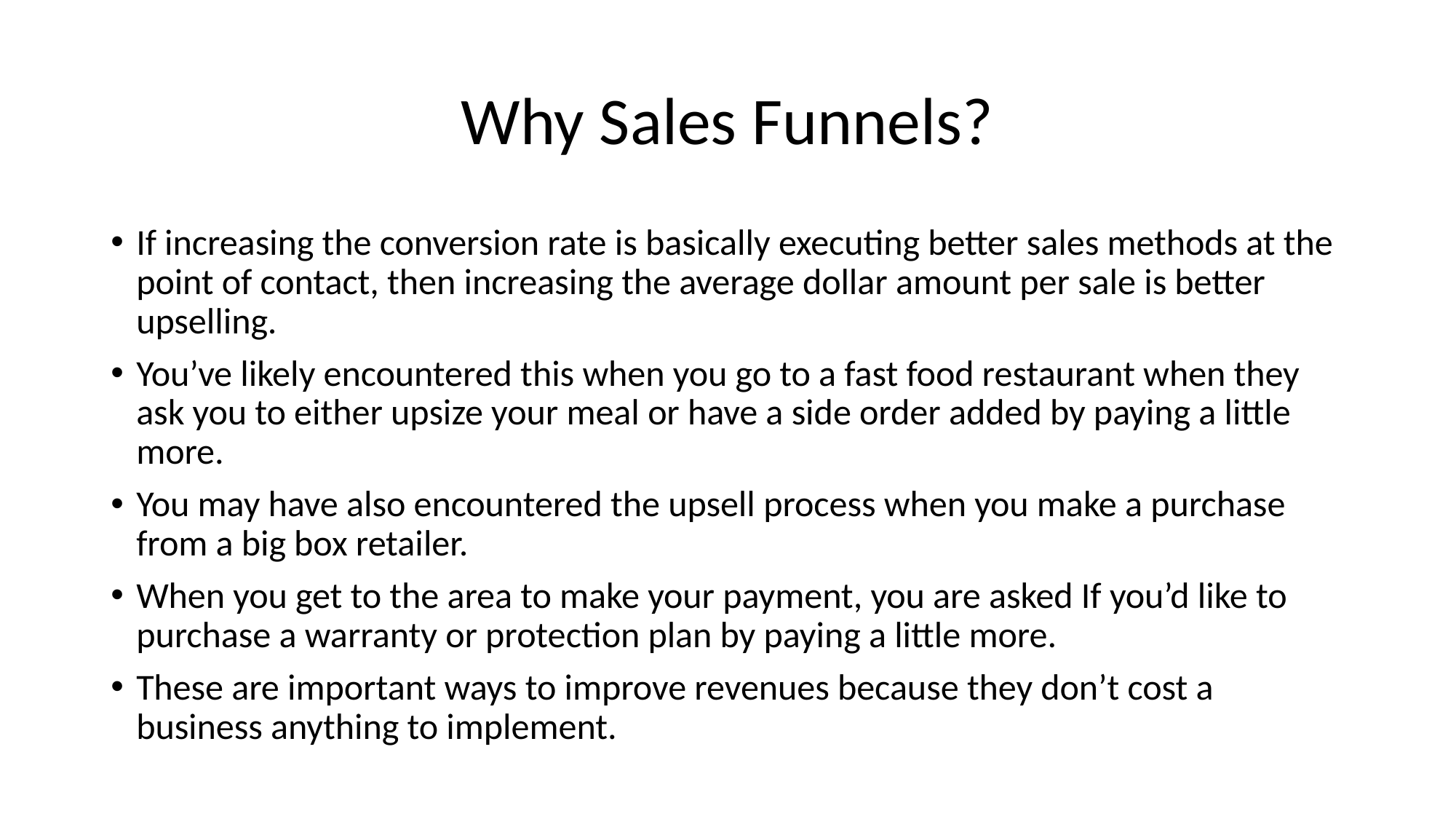

# Why Sales Funnels?
If increasing the conversion rate is basically executing better sales methods at the point of contact, then increasing the average dollar amount per sale is better upselling.
You’ve likely encountered this when you go to a fast food restaurant when they ask you to either upsize your meal or have a side order added by paying a little more.
You may have also encountered the upsell process when you make a purchase from a big box retailer.
When you get to the area to make your payment, you are asked If you’d like to purchase a warranty or protection plan by paying a little more.
These are important ways to improve revenues because they don’t cost a business anything to implement.